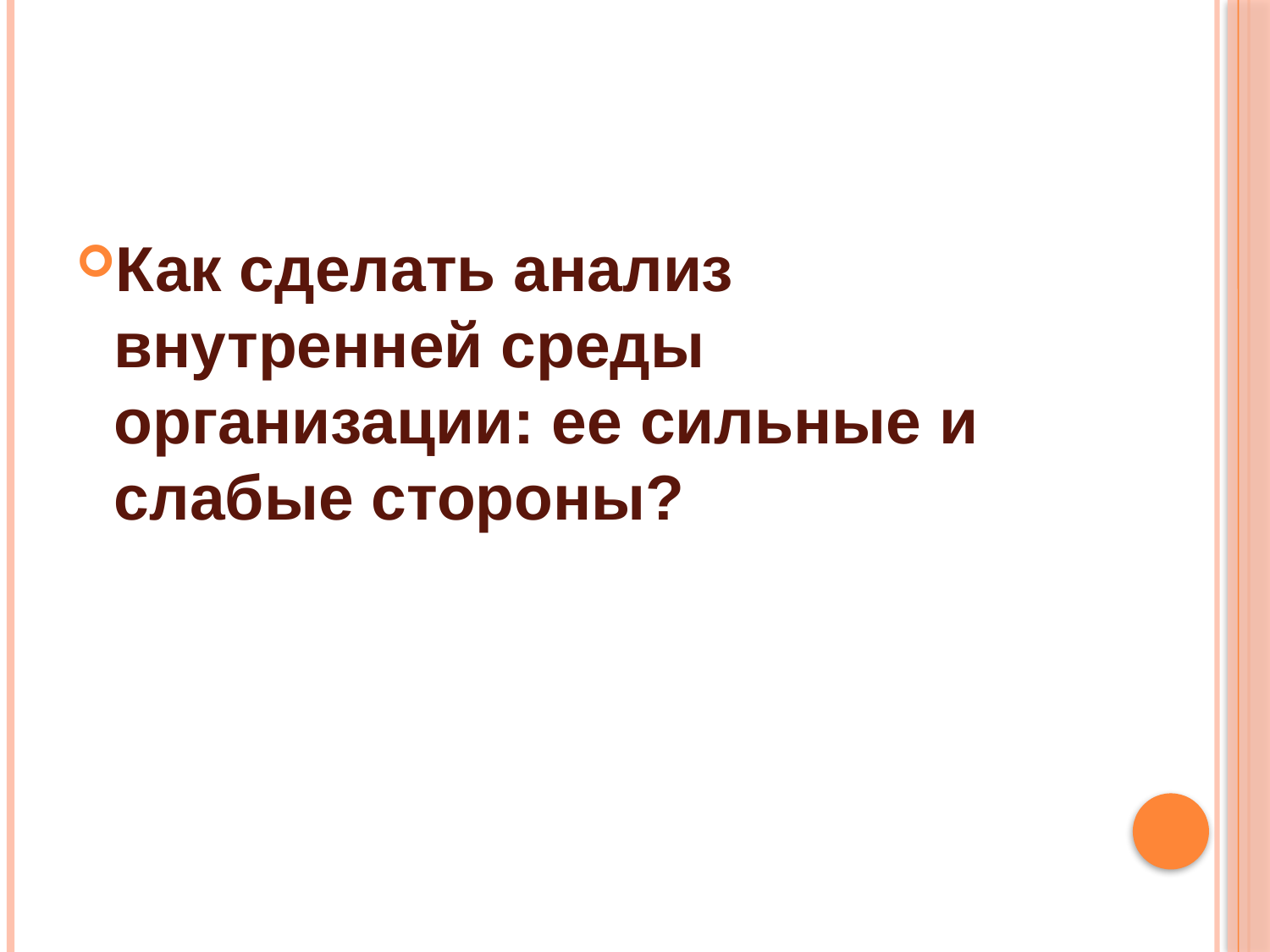

#
Как сделать анализ внутренней среды организации: ее сильные и слабые стороны?